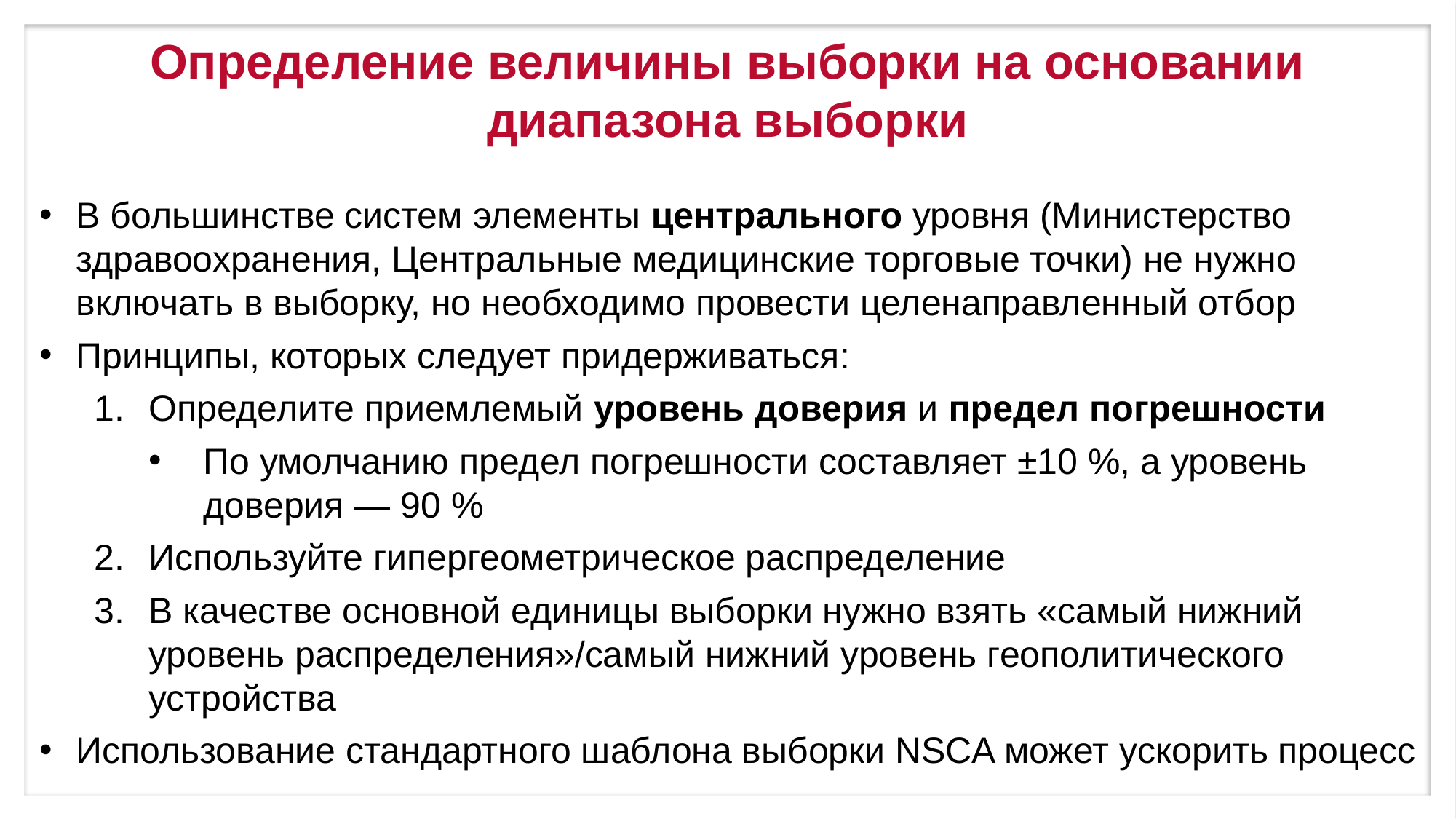

# Определение величины выборки на основании диапазона выборки
В большинстве систем элементы центрального уровня (Министерство здравоохранения, Центральные медицинские торговые точки) не нужно включать в выборку, но необходимо провести целенаправленный отбор
Принципы, которых следует придерживаться:
Определите приемлемый уровень доверия и предел погрешности
По умолчанию предел погрешности составляет ±10 %, а уровень доверия — 90 %
Используйте гипергеометрическое распределение
В качестве основной единицы выборки нужно взять «самый нижний уровень распределения»/самый нижний уровень геополитического устройства
Использование стандартного шаблона выборки NSCA может ускорить процесс